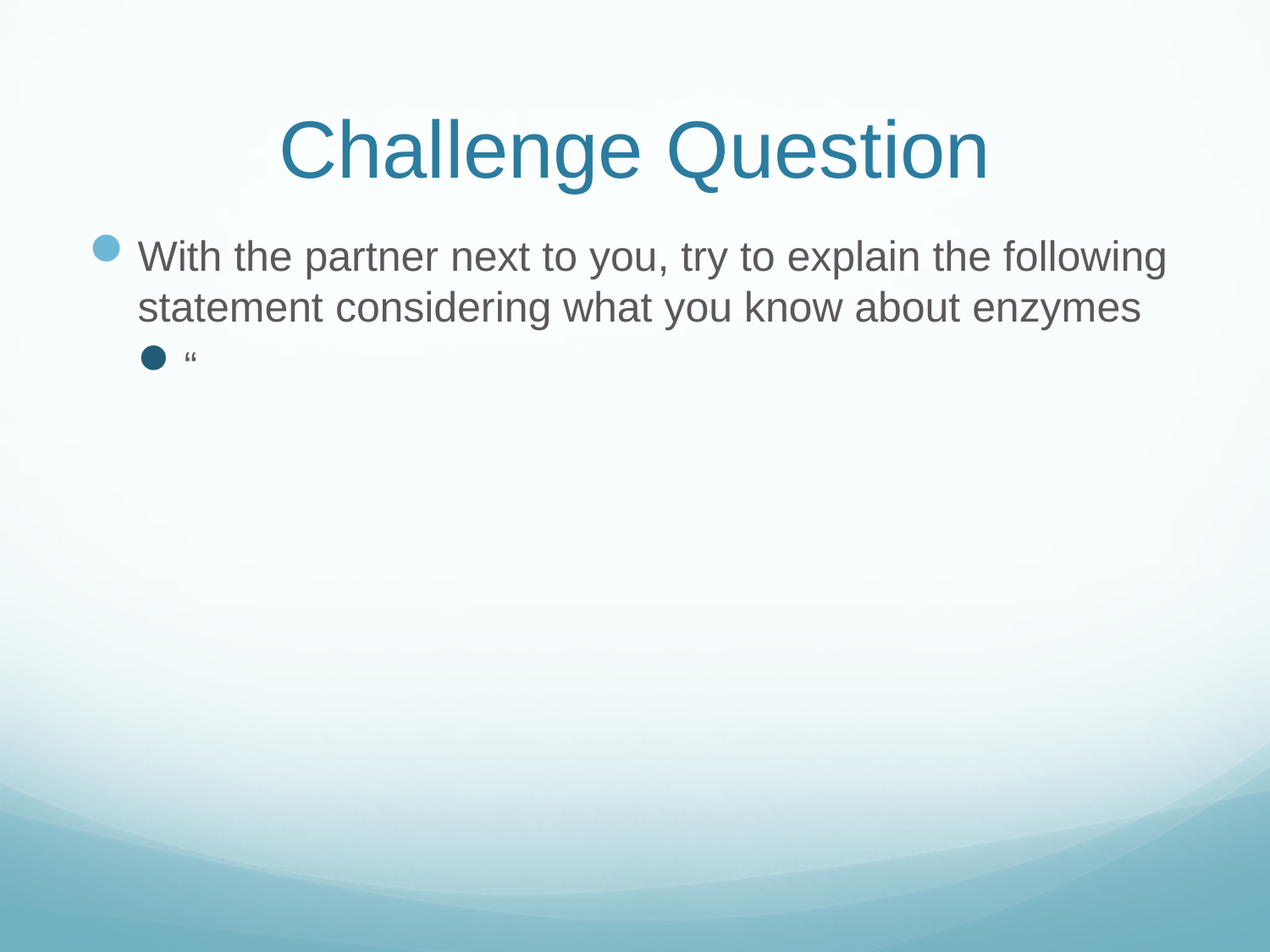

# Challenge Question
With the partner next to you, try to explain the following statement considering what you know about enzymes
“